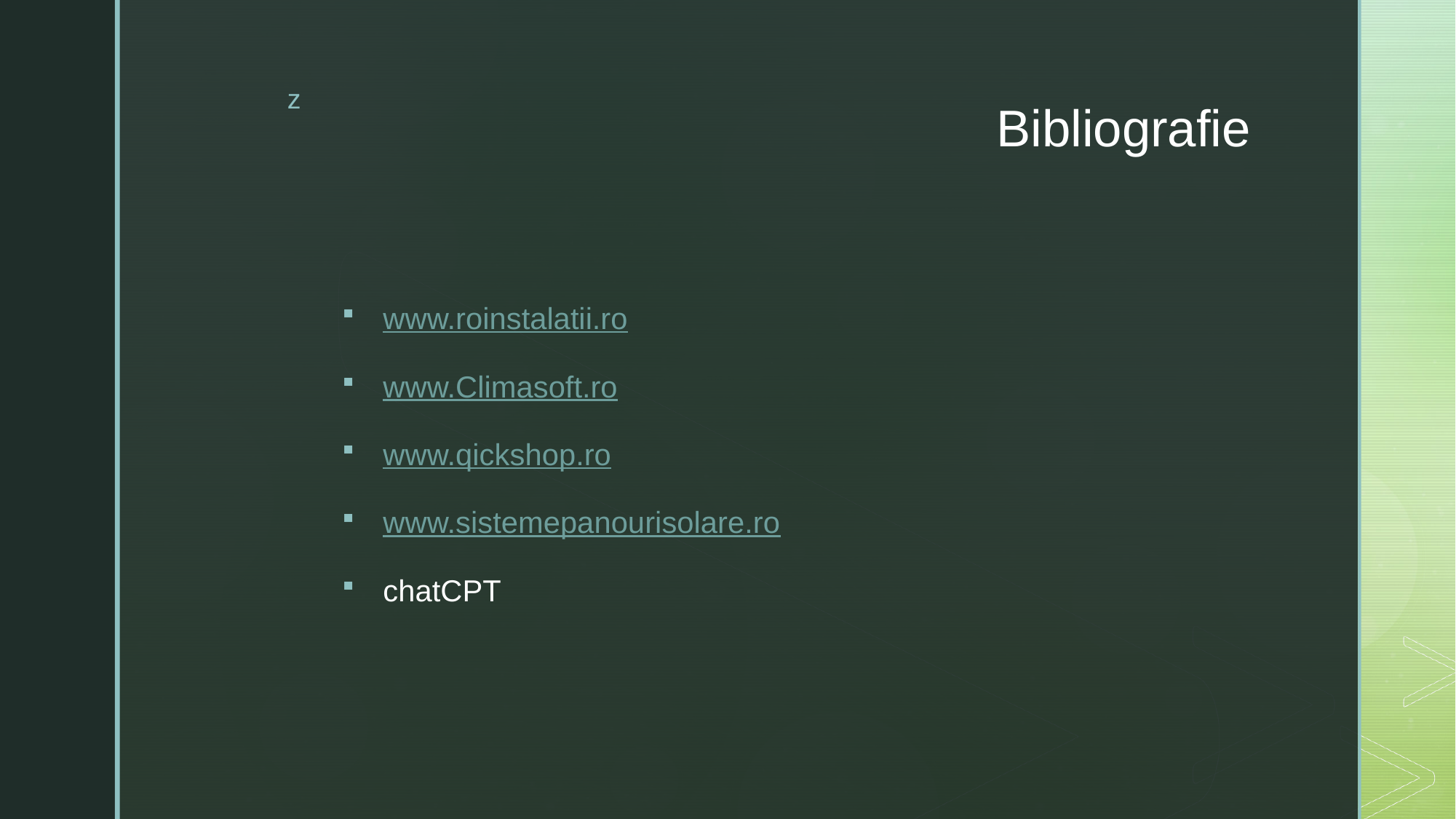

# Bibliografie
www.roinstalatii.ro
www.Climasoft.ro
www.qickshop.ro
www.sistemepanourisolare.ro
chatCPT